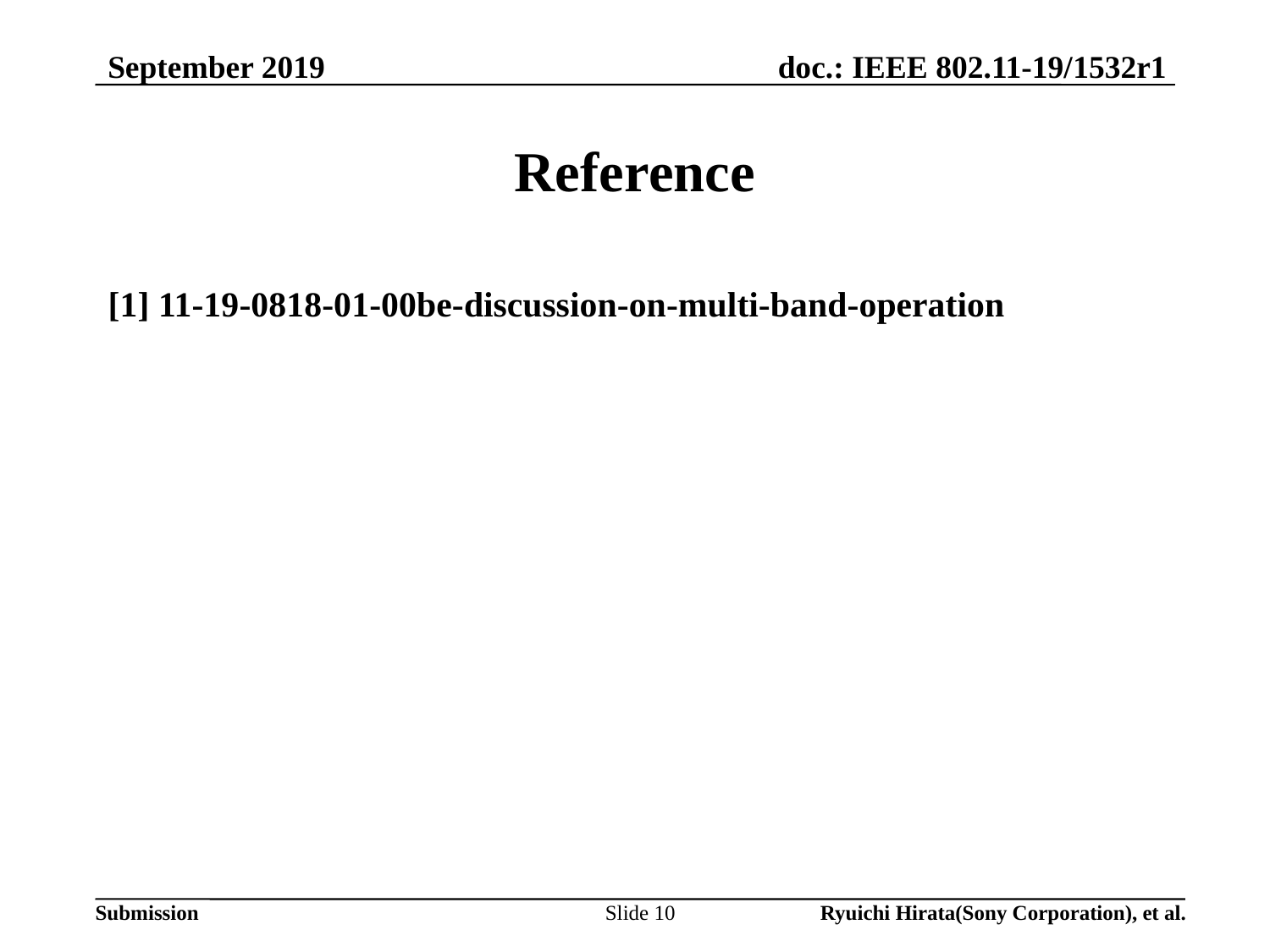

September 2019
# Reference
[1] 11-19-0818-01-00be-discussion-on-multi-band-operation
Slide 10
Ryuichi Hirata(Sony Corporation), et al.